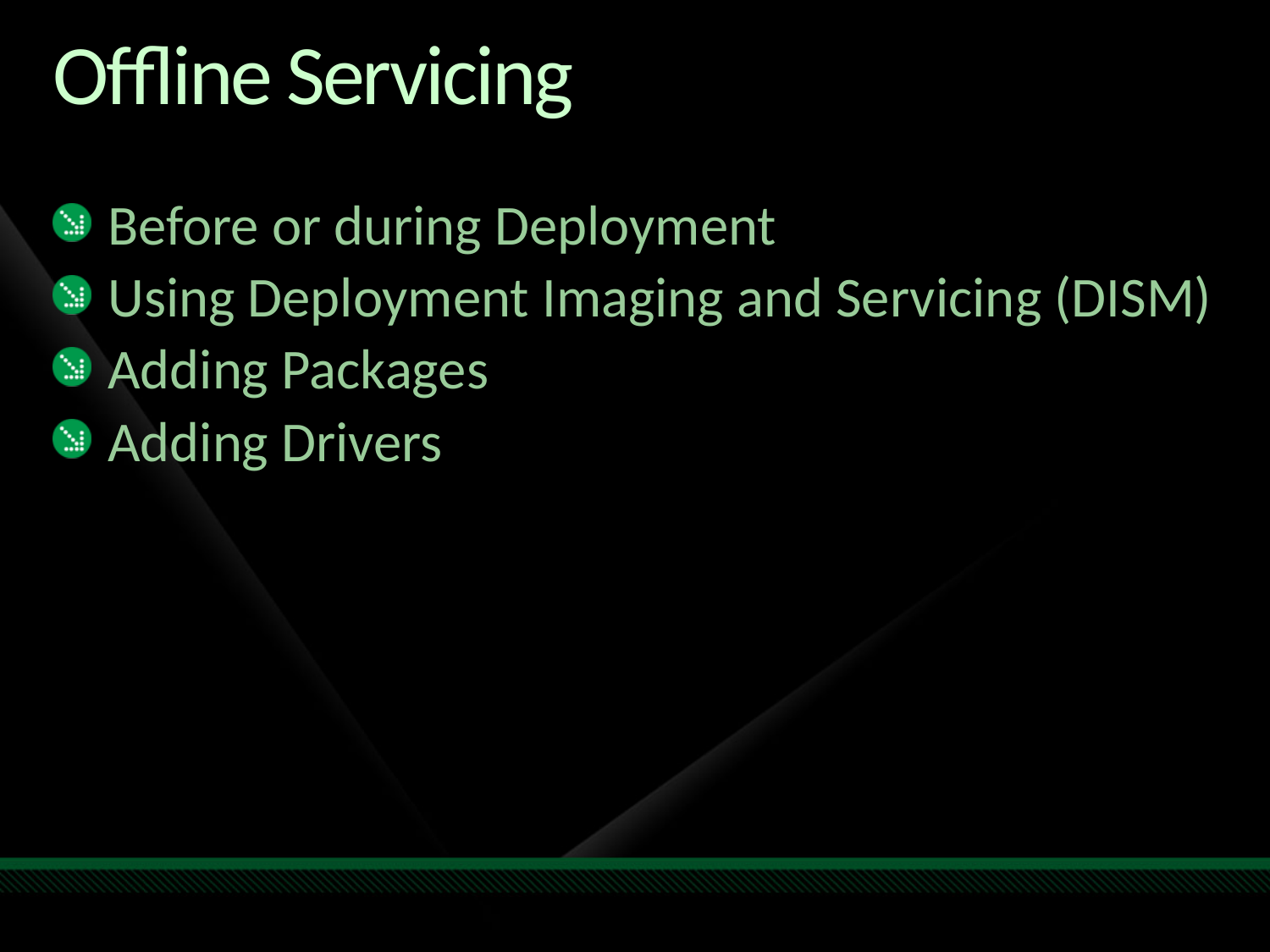

# Offline Servicing
Before or during Deployment
Using Deployment Imaging and Servicing (DISM)
Adding Packages
Adding Drivers